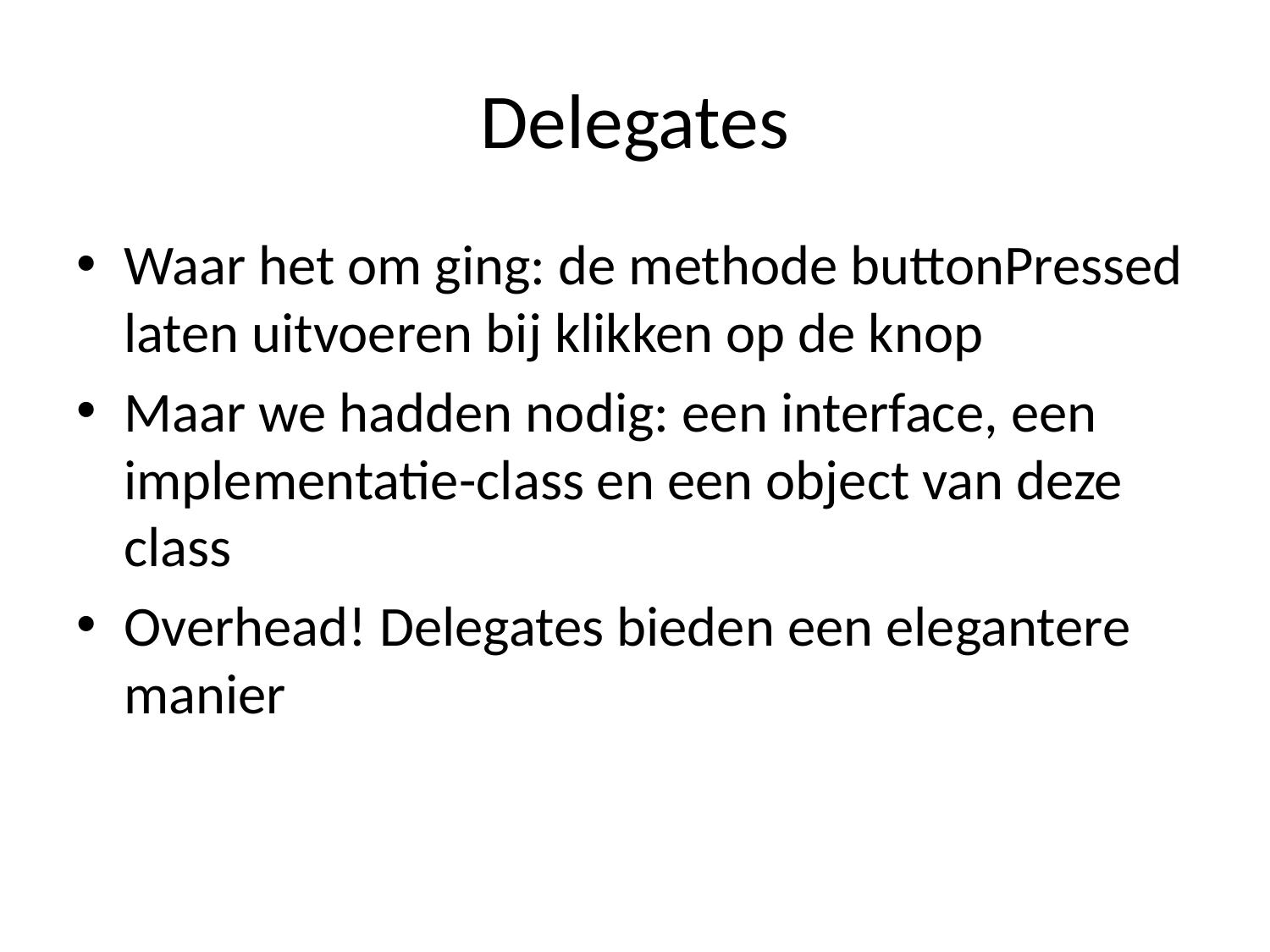

# Delegates
Waar het om ging: de methode buttonPressed laten uitvoeren bij klikken op de knop
Maar we hadden nodig: een interface, een implementatie-class en een object van deze class
Overhead! Delegates bieden een elegantere manier